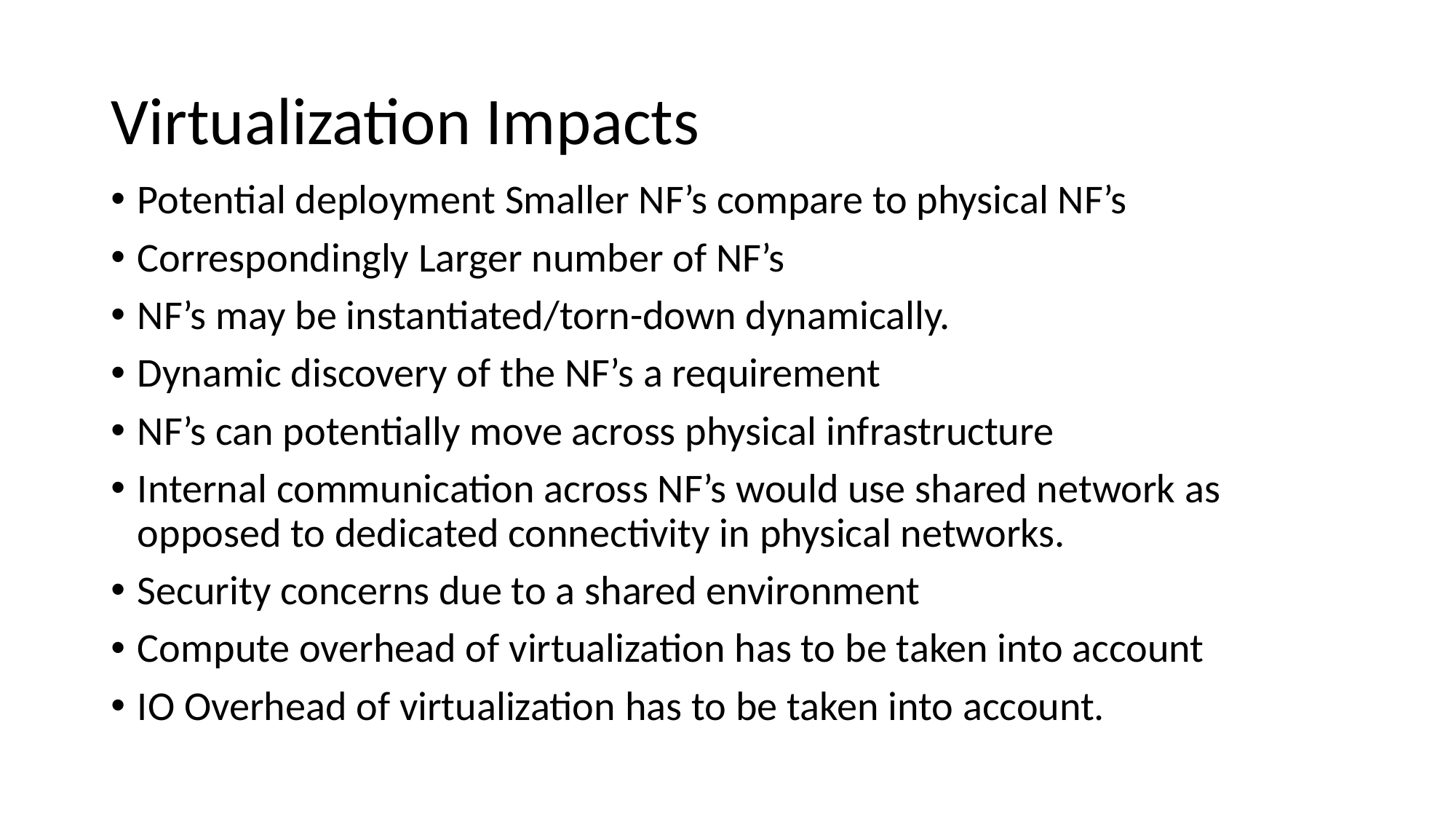

# Virtualization Impacts
Potential deployment Smaller NF’s compare to physical NF’s
Correspondingly Larger number of NF’s
NF’s may be instantiated/torn-down dynamically.
Dynamic discovery of the NF’s a requirement
NF’s can potentially move across physical infrastructure
Internal communication across NF’s would use shared network as opposed to dedicated connectivity in physical networks.
Security concerns due to a shared environment
Compute overhead of virtualization has to be taken into account
IO Overhead of virtualization has to be taken into account.